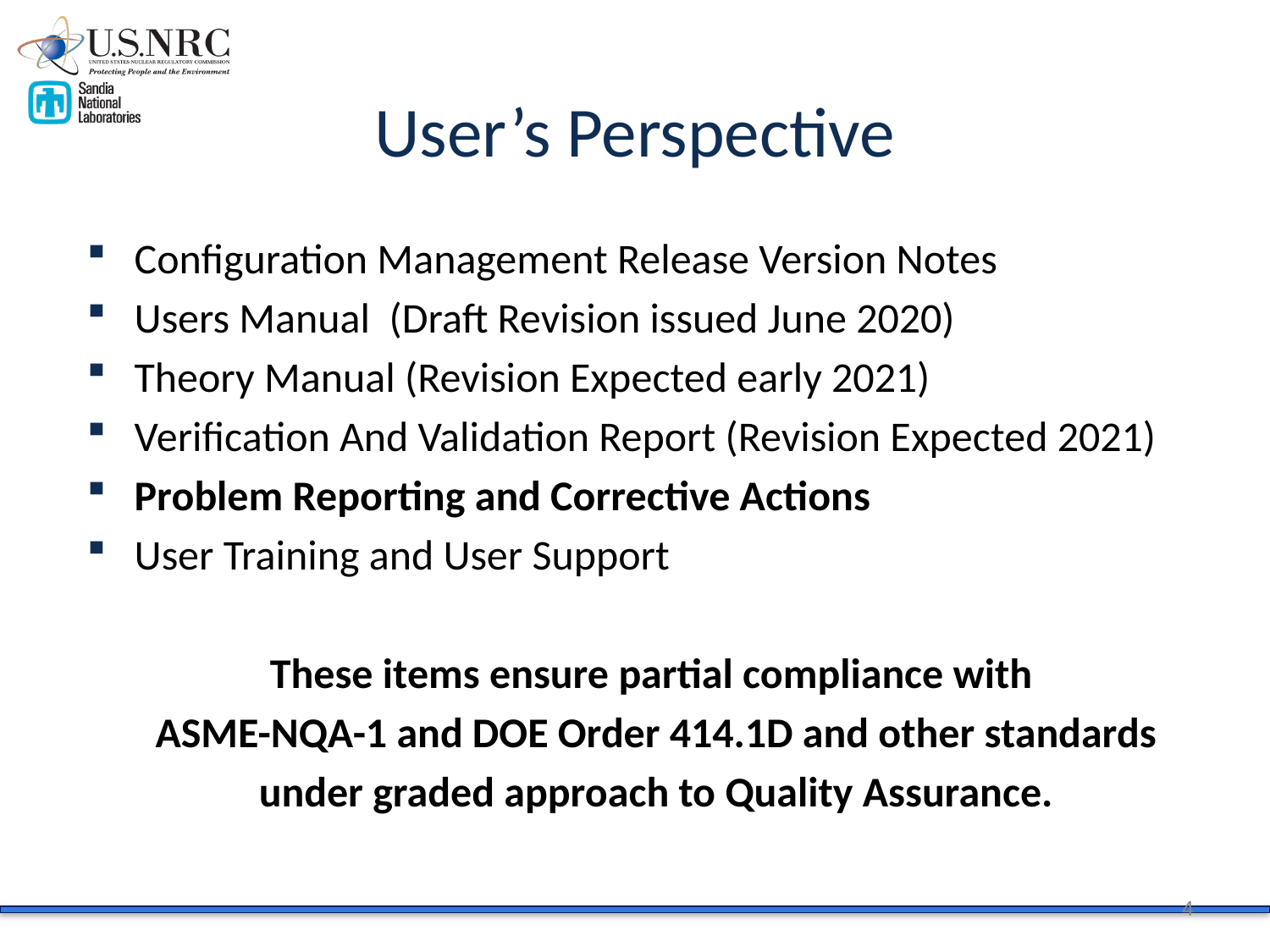

User’s Perspective
Configuration Management Release Version Notes
Users Manual  (Draft Revision issued June 2020)
Theory Manual (Revision Expected early 2021)
Verification And Validation Report (Revision Expected 2021)
Problem Reporting and Corrective Actions
User Training and User Support

These items ensure partial compliance with
ASME-NQA-1 and DOE Order 414.1D and other standards
under graded approach to Quality Assurance.
4